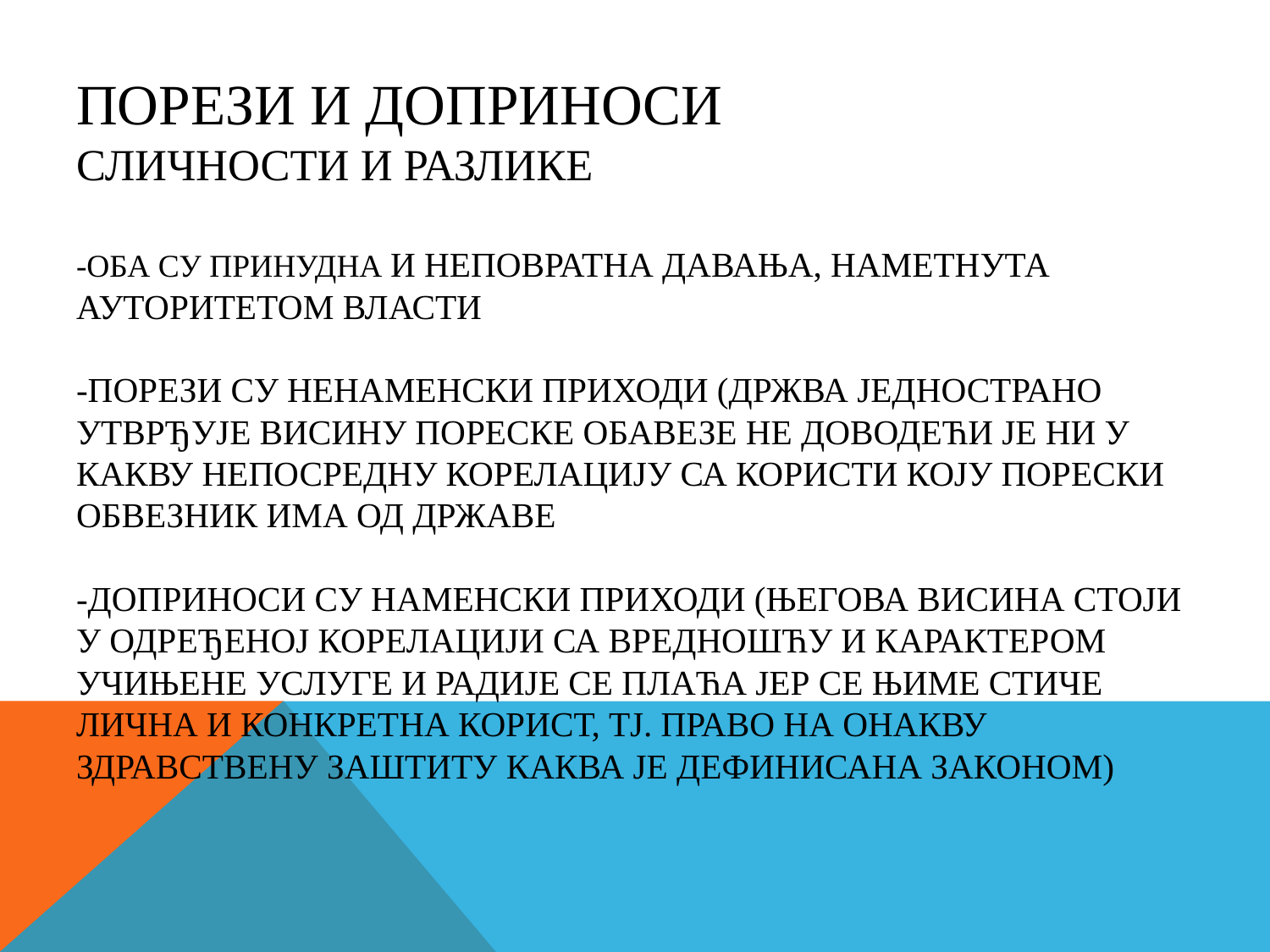

# Порези и доприноси сличности и разлике -оба су принудна и неповратна давања, наметнута ауторитетом власти -порези су ненаменски приходи (држва једнострано утврђује висину пореске обавезе не доводећи је ни у какву непосредну корелацију са користи коју порески обвезник има од државе -доприноси су наменски приходи (његова висина стоји у одређеној корелацији са вредношћу и карактером учињене услуге и радије се плаћа јер се њиме стиче лична и конкретна корист, тј. право на онакву здравствену заштиту каква је дефинисана законом)